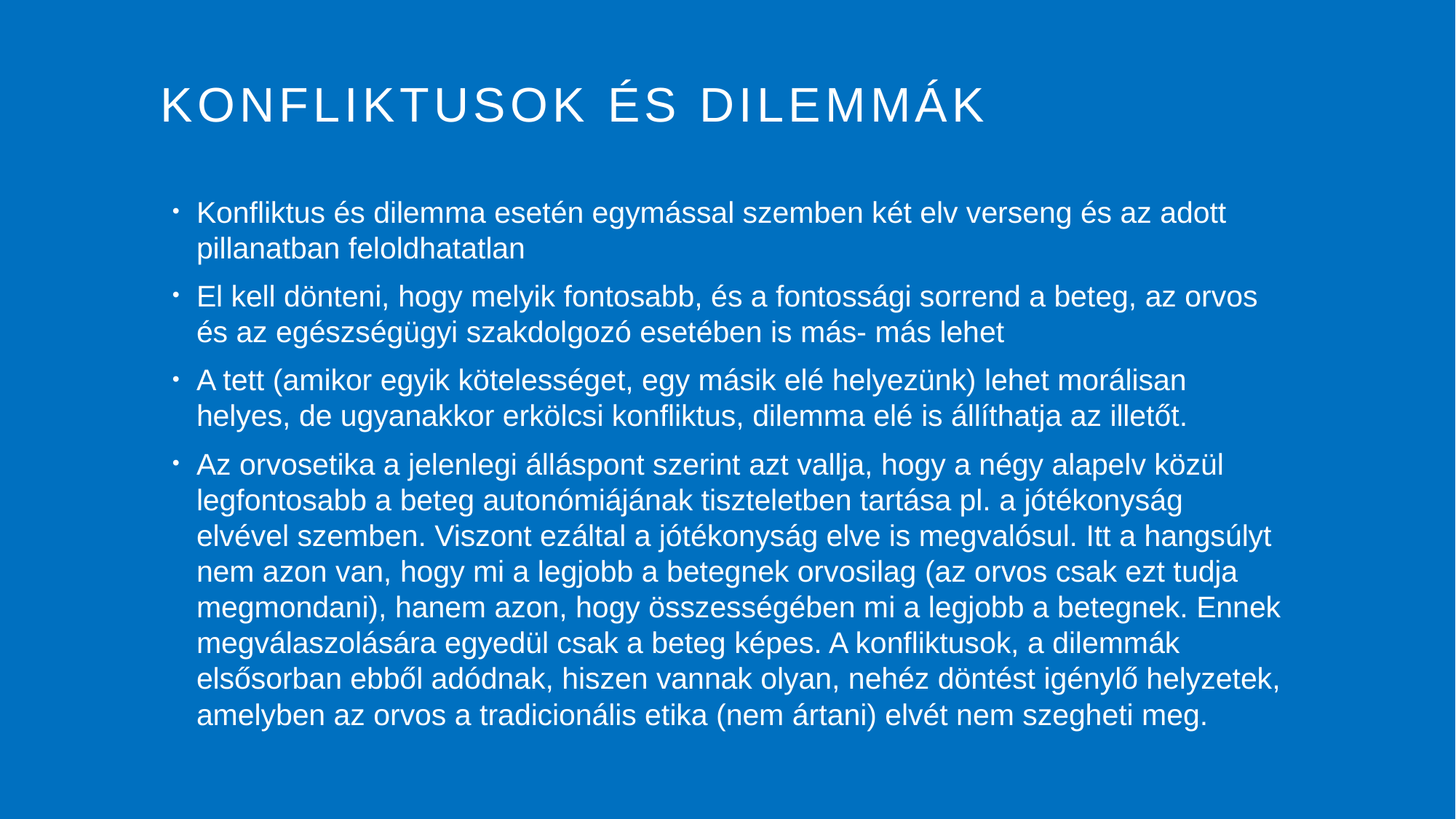

# Konfliktusok és dilemmák
Konfliktus és dilemma esetén egymással szemben két elv verseng és az adott pillanatban feloldhatatlan
El kell dönteni, hogy melyik fontosabb, és a fontossági sorrend a beteg, az orvos és az egészségügyi szakdolgozó esetében is más- más lehet
A tett (amikor egyik kötelességet, egy másik elé helyezünk) lehet morálisan helyes, de ugyanakkor erkölcsi konfliktus, dilemma elé is állíthatja az illetőt.
Az orvosetika a jelenlegi álláspont szerint azt vallja, hogy a négy alapelv közül legfontosabb a beteg autonómiájának tiszteletben tartása pl. a jótékonyság elvével szemben. Viszont ezáltal a jótékonyság elve is megvalósul. Itt a hangsúlyt nem azon van, hogy mi a legjobb a betegnek orvosilag (az orvos csak ezt tudja megmondani), hanem azon, hogy összességében mi a legjobb a betegnek. Ennek megválaszolására egyedül csak a beteg képes. A konfliktusok, a dilemmák elsősorban ebből adódnak, hiszen vannak olyan, nehéz döntést igénylő helyzetek, amelyben az orvos a tradicionális etika (nem ártani) elvét nem szegheti meg.